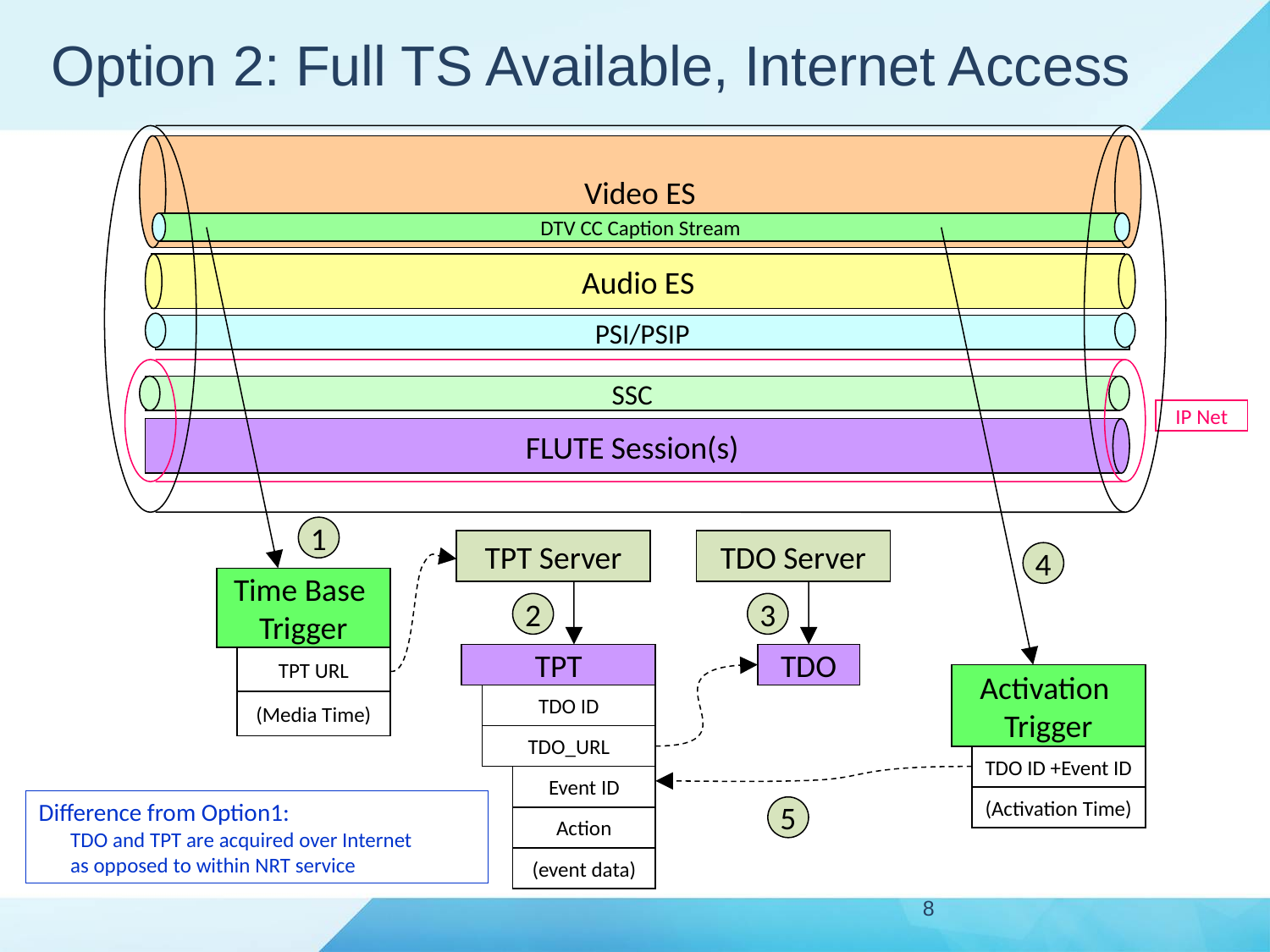

Option 2: Full TS Available, Internet Access

Video ES

DTV CC Caption Stream

Audio ES

PSI/PSIP

SSC

IP Net
FLUTE Session(s)

1
TPT Server
TDO Server
4

Time Base
Trigger

2
3
TPT
TDO ID
TDO_URL
7
Event ID
Action
(event data)
TDO
TPT URL

Activation
Trigger
TDO ID +Event ID
(Activation Time)
(Media Time)

5
Difference from Option1:
	TDO and TPT are acquired over Internet
	as opposed to within NRT service
8